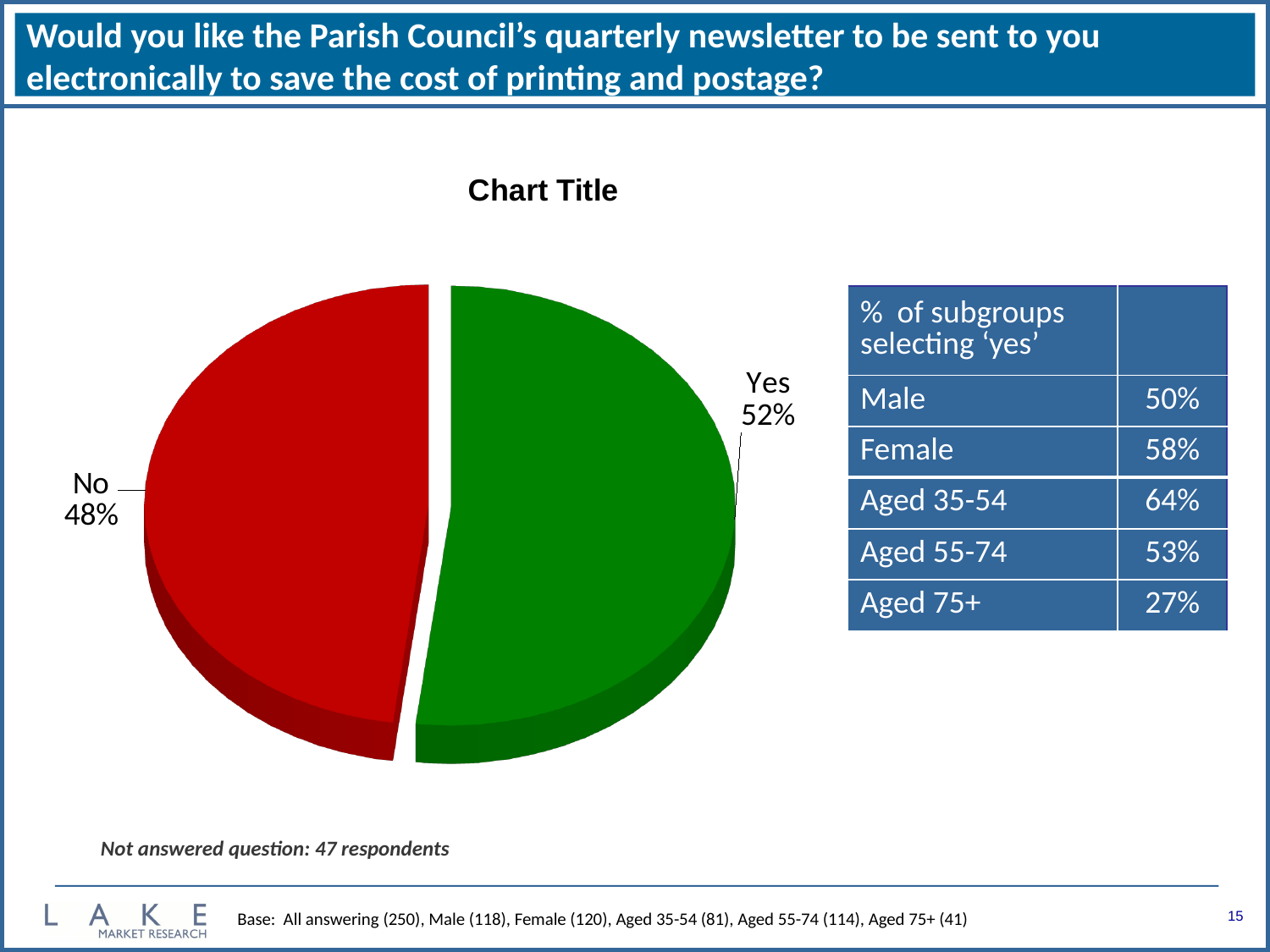

# Would you like the Parish Council’s quarterly newsletter to be sent to you electronically to save the cost of printing and postage?

[unsupported chart]

| % of subgroups selecting ‘yes’ |  |
| --- | --- |
| Male | 50% |
| Female | 58% |
| Aged 35-54 | 64% |
| Aged 55-74 | 53% |
| Aged 75+ | 27% |
Not answered question: 47 respondents
Base:  All answering (250), Male (118), Female (120), Aged 35-54 (81), Aged 55-74 (114), Aged 75+ (41)
15